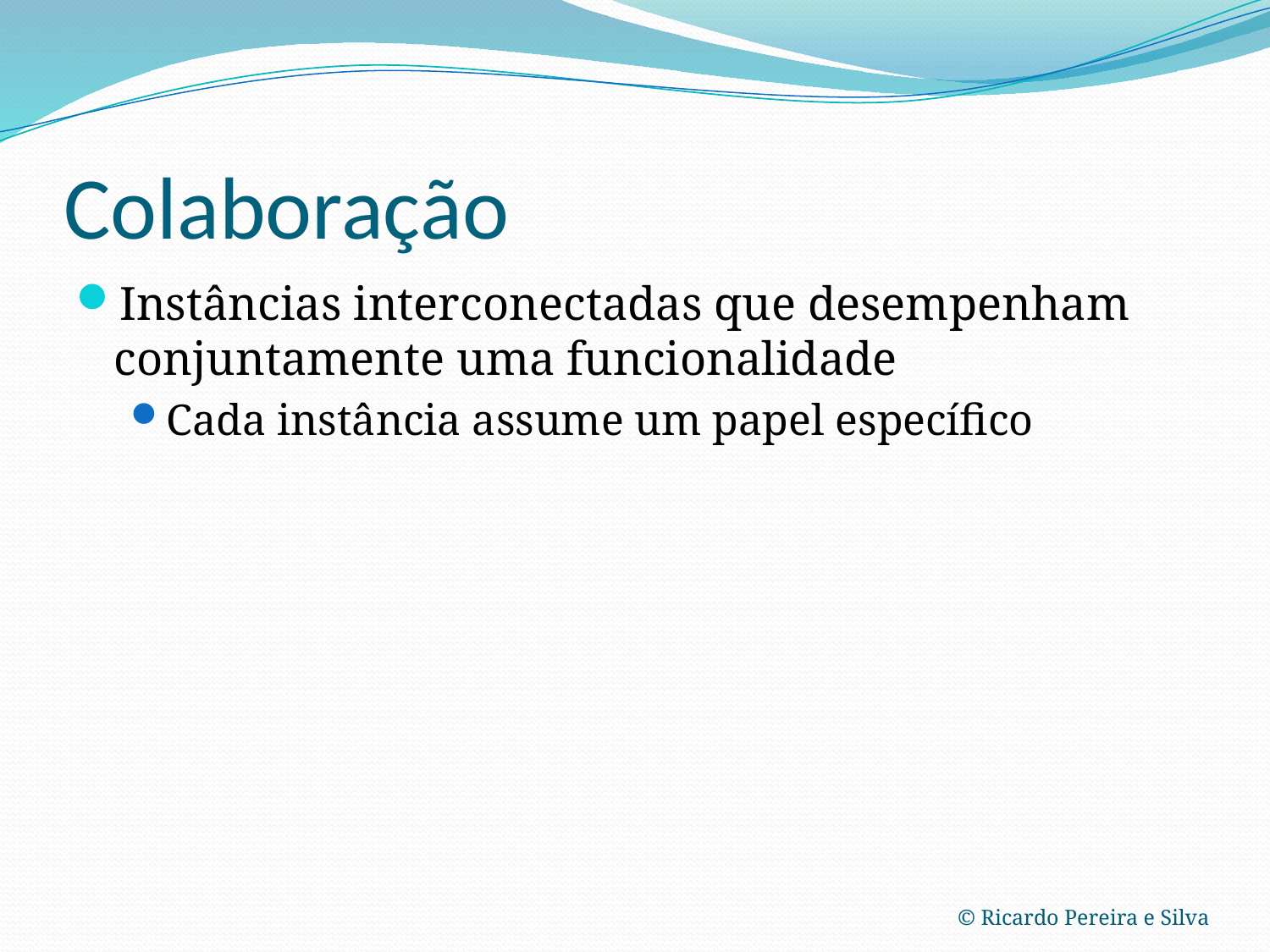

# Colaboração
Instâncias interconectadas que desempenham conjuntamente uma funcionalidade
Cada instância assume um papel específico
© Ricardo Pereira e Silva